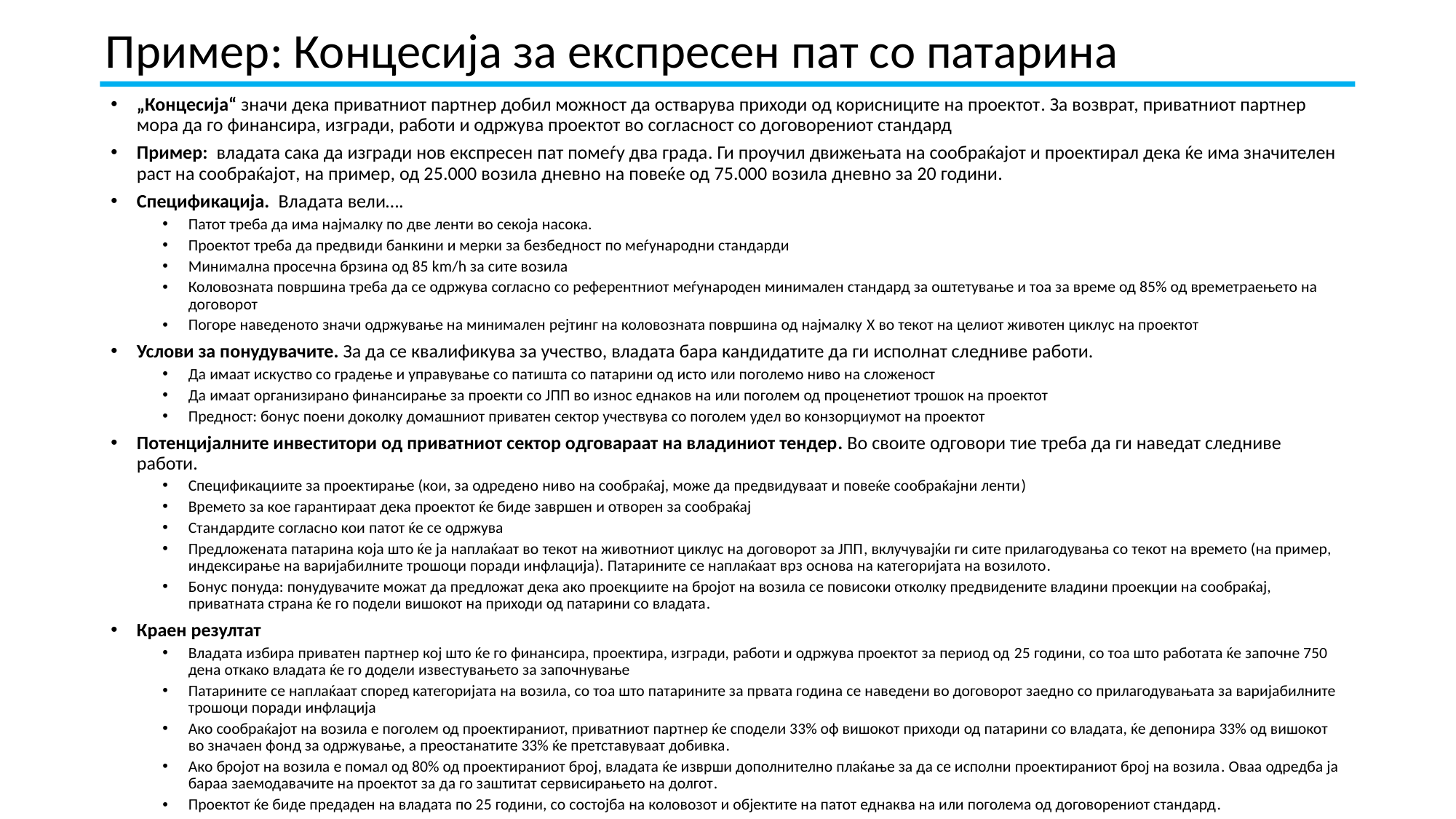

# Пример: Концесија за експресен пат со патарина
„Концесија“ значи дека приватниот партнер добил можност да остварува приходи од корисниците на проектот. За возврат, приватниот партнер мора да го финансира, изгради, работи и одржува проектот во согласност со договорениот стандард
Пример:  владата сака да изгради нов експресен пат помеѓу два града. Ги проучил движењата на сообраќајот и проектирал дека ќе има значителен раст на сообраќајот, на пример, од 25.000 возила дневно на повеќе од 75.000 возила дневно за 20 години.
Спецификација.  Владата вели….
Патот треба да има најмалку по две ленти во секоја насока.
Проектот треба да предвиди банкини и мерки за безбедност по меѓународни стандарди
Минимална просечна брзина од 85 km/h за сите возила
Коловозната површина треба да се одржува согласно со референтниот меѓународен минимален стандард за оштетување и тоа за време од 85% од времетраењето на договорот
Погоре наведеното значи одржување на минимален рејтинг на коловозната површина од најмалку X во текот на целиот животен циклус на проектот
Услови за понудувачите. За да се квалификува за учество, владата бара кандидатите да ги исполнат следниве работи.
Да имаат искуство со градење и управување со патишта со патарини од исто или поголемо ниво на сложеност
Да имаат организирано финансирање за проекти со ЈПП во износ еднаков на или поголем од проценетиот трошок на проектот
Предност: бонус поени доколку домашниот приватен сектор учествува со поголем удел во конзорциумот на проектот
Потенцијалните инвеститори од приватниот сектор одговараат на владиниот тендер. Во своите одговори тие треба да ги наведат следниве работи.
Спецификациите за проектирање (кои, за одредено ниво на сообраќај, може да предвидуваат и повеќе сообраќајни ленти)
Времето за кое гарантираат дека проектот ќе биде завршен и отворен за сообраќај
Стандардите согласно кои патот ќе се одржува
Предложената патарина која што ќе ја наплаќаат во текот на животниот циклус на договорот за ЈПП, вклучувајќи ги сите прилагодувања со текот на времето (на пример, индексирање на варијабилните трошоци поради инфлација). Патарините се наплаќаат врз основа на категоријата на возилото.
Бонус понуда: понудувачите можат да предложат дека ако проекциите на бројот на возила се повисоки отколку предвидените владини проекции на сообраќај, приватната страна ќе го подели вишокот на приходи од патарини со владата.
Краен резултат
Владата избира приватен партнер кој што ќе го финансира, проектира, изгради, работи и одржува проектот за период од 25 години, со тоа што работата ќе започне 750 дена откако владата ќе го додели известувањето за започнување
Патарините се наплаќаат според категоријата на возила, со тоа што патарините за првата година се наведени во договорот заедно со прилагодувањата за варијабилните трошоци поради инфлација
Ако сообраќајот на возила е поголем од проектираниот, приватниот партнер ќе сподели 33% оф вишокот приходи од патарини со владата, ќе депонира 33% од вишокот во значаен фонд за одржување, а преостанатите 33% ќе претставуваат добивка.
Ако бројот на возила е помал од 80% од проектираниот број, владата ќе изврши дополнително плаќање за да се исполни проектираниот број на возила. Оваа одредба ја бараа заемодавачите на проектот за да го заштитат сервисирањето на долгот.
Проектот ќе биде предаден на владата по 25 години, со состојба на коловозот и објектите на патот еднаква на или поголема од договорениот стандард.